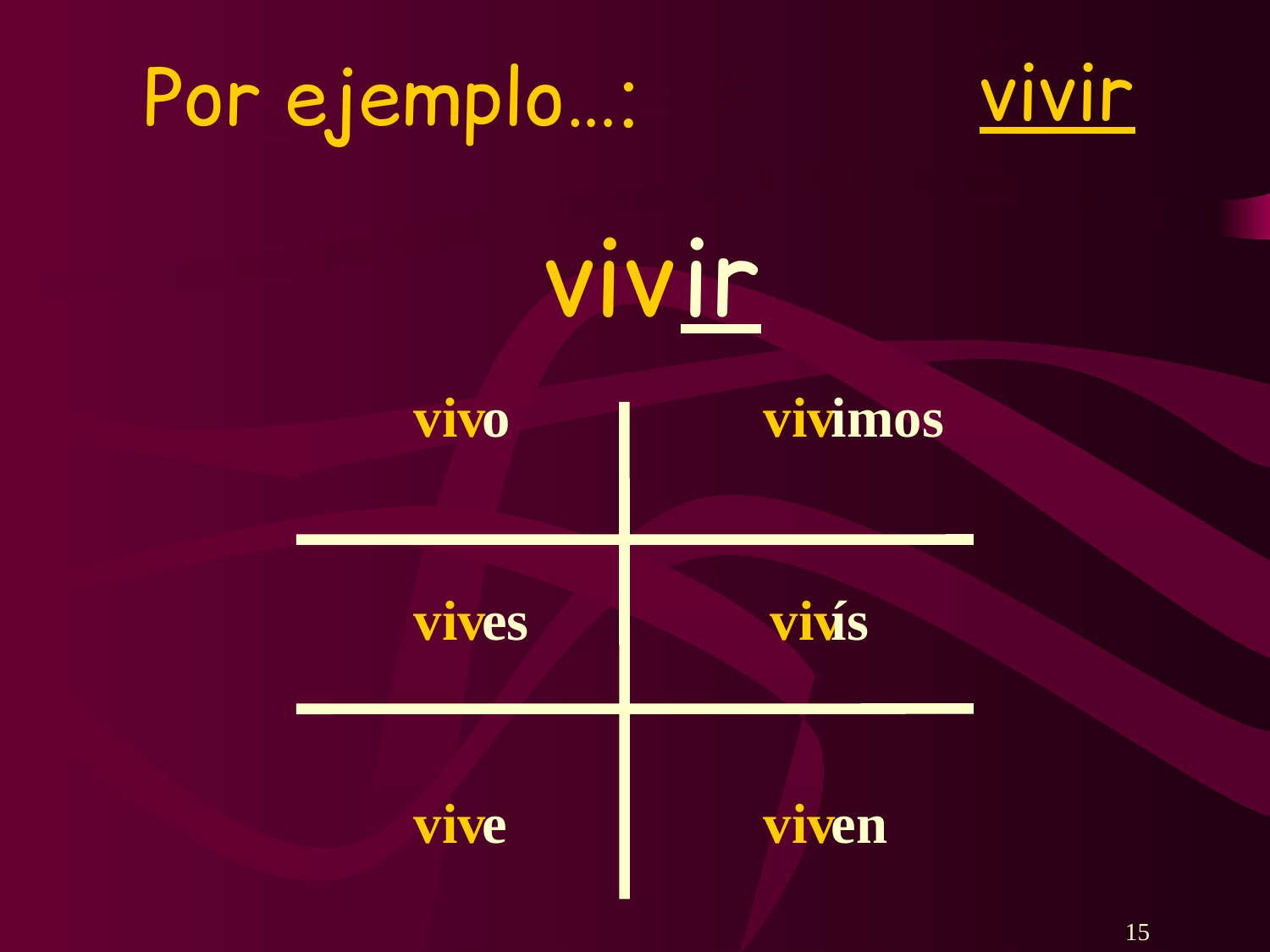

vivir
Por ejemplo…:
   viv
ir
  viv

  viv

  viv
  viv

   viv

  viv

o

es

e
imos

ís

en
15
15